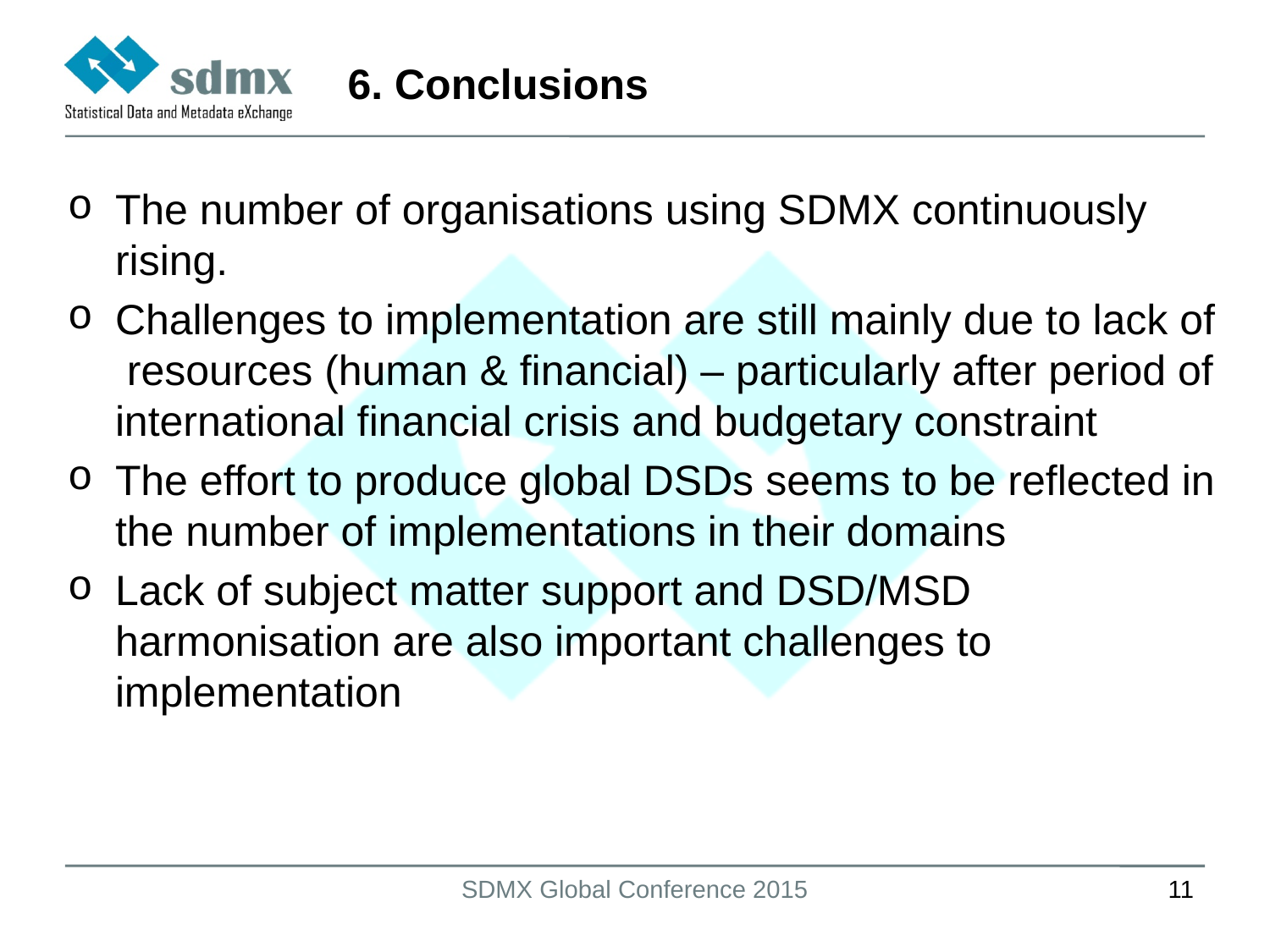

# 6. Conclusions
The number of organisations using SDMX continuously rising.
Challenges to implementation are still mainly due to lack of  resources (human & financial) – particularly after period of international financial crisis and budgetary constraint
The effort to produce global DSDs seems to be reflected in the number of implementations in their domains
Lack of subject matter support and DSD/MSD harmonisation are also important challenges to implementation
SDMX Global Conference 2015
11